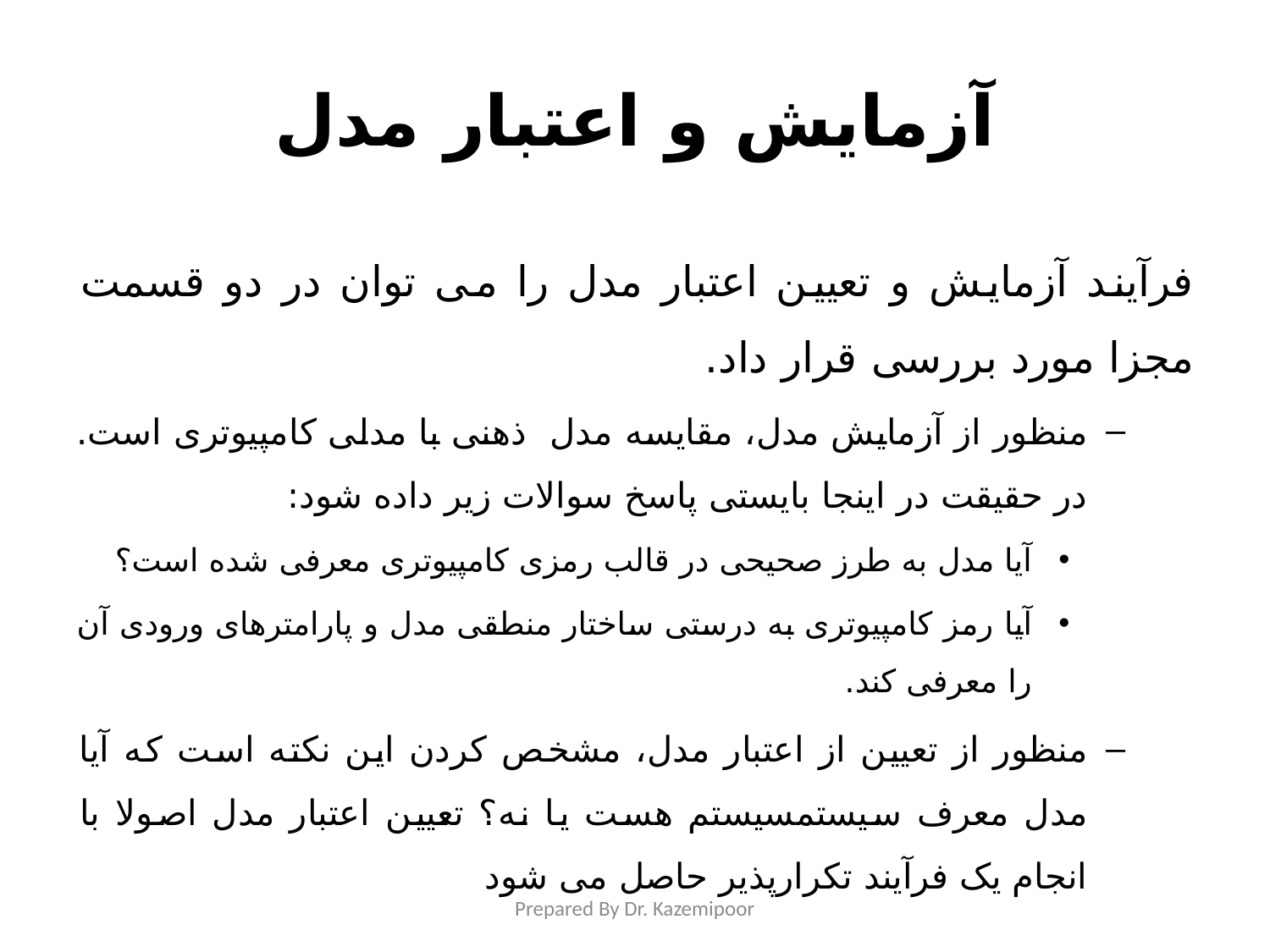

# آزمایش و اعتبار مدل
فرآیند آزمایش و تعیین اعتبار مدل را می توان در دو قسمت مجزا مورد بررسی قرار داد.
منظور از آزمایش مدل، مقایسه مدل  ذهنی با مدلی کامپیوتری است. در حقیقت در اینجا بایستی پاسخ سوالات زیر داده شود:
آیا مدل به طرز صحیحی در قالب رمزی کامپیوتری معرفی شده است؟
آیا رمز کامپیوتری به درستی ساختار منطقی مدل و پارامترهای ورودی آن را معرفی کند.
منظور از تعیین از اعتبار مدل، مشخص کردن این نکته است که آیا مدل معرف سیستمسیستم هست یا نه؟ تعیین اعتبار مدل اصولا با انجام یک فرآیند تکرارپذیر حاصل می شود
Prepared By Dr. Kazemipoor